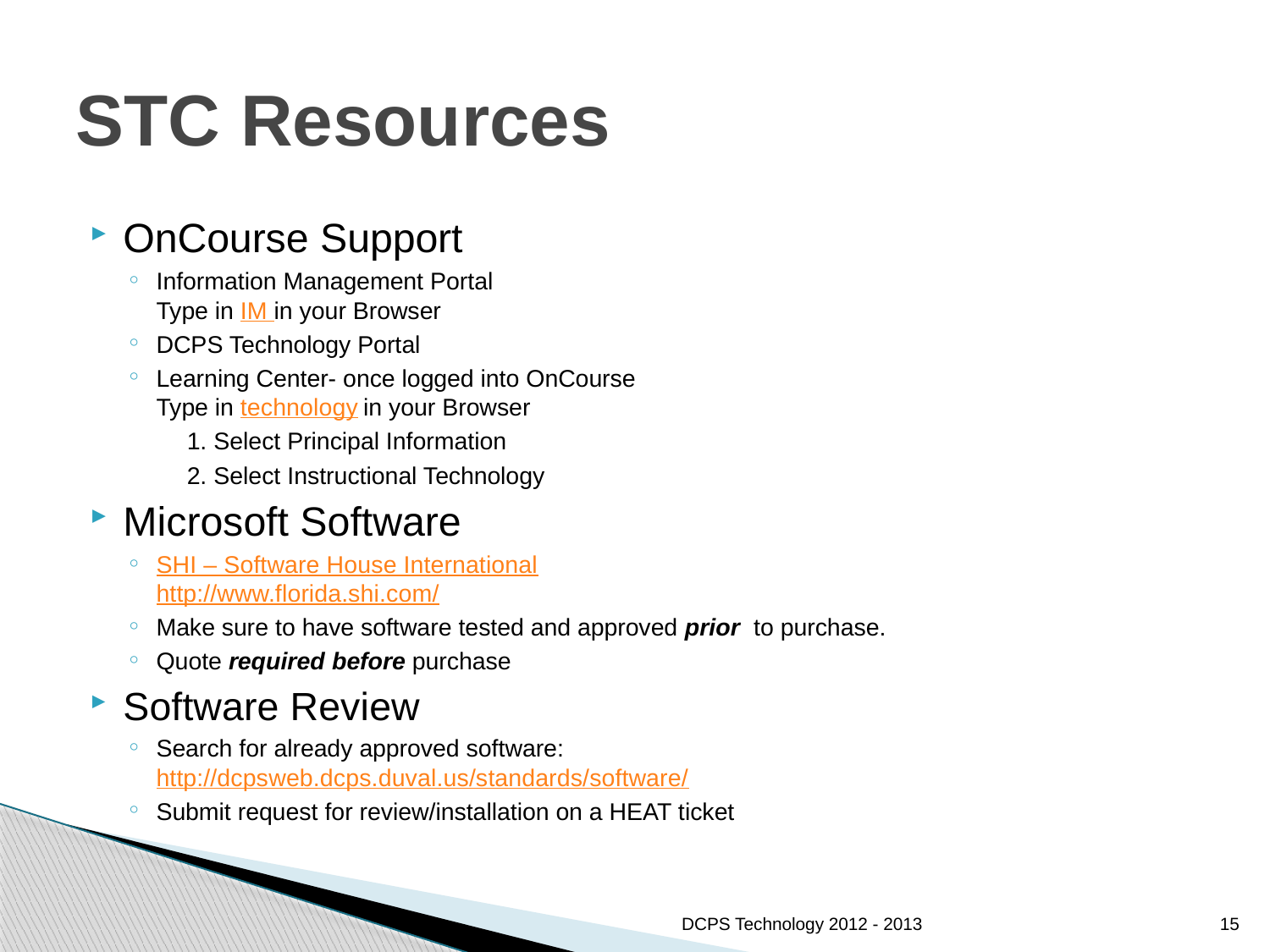

# STC Resources
OnCourse Support
Information Management Portal
Type in IM in your Browser
DCPS Technology Portal
Learning Center- once logged into OnCourse
Type in technology in your Browser
	1. Select Principal Information
	2. Select Instructional Technology
Microsoft Software
SHI – Software House International
http://www.florida.shi.com/
Make sure to have software tested and approved prior  to purchase.
Quote required before purchase
Software Review
Search for already approved software:
http://dcpsweb.dcps.duval.us/standards/software/
Submit request for review/installation on a HEAT ticket

DCPS Technology 2012 - 2013
15